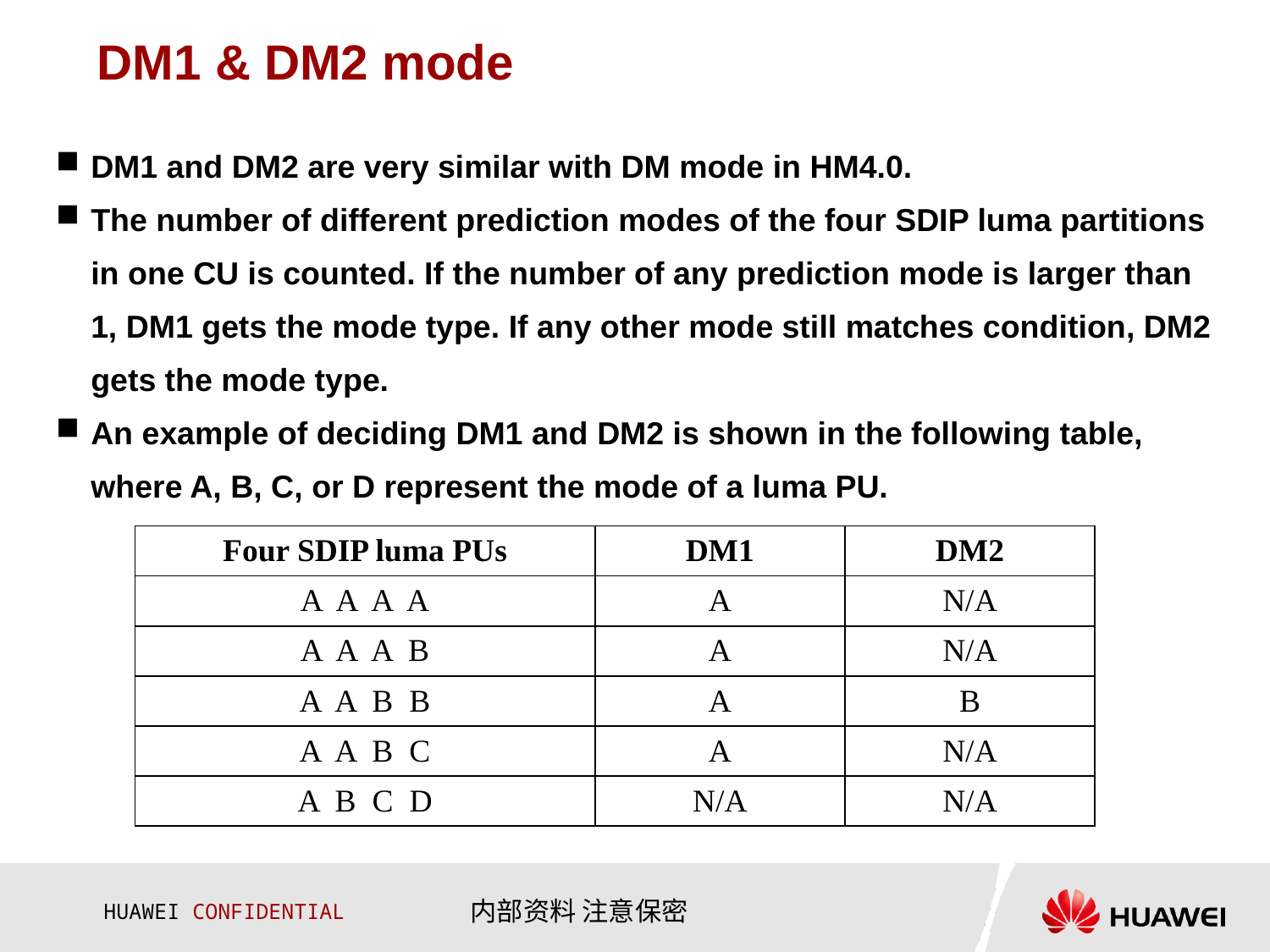

# DM1 & DM2 mode
DM1 and DM2 are very similar with DM mode in HM4.0.
The number of different prediction modes of the four SDIP luma partitions in one CU is counted. If the number of any prediction mode is larger than 1, DM1 gets the mode type. If any other mode still matches condition, DM2 gets the mode type.
An example of deciding DM1 and DM2 is shown in the following table, where A, B, C, or D represent the mode of a luma PU.
| Four SDIP luma PUs | DM1 | DM2 |
| --- | --- | --- |
| A A A A | A | N/A |
| A A A B | A | N/A |
| A A B B | A | B |
| A A B C | A | N/A |
| A B C D | N/A | N/A |